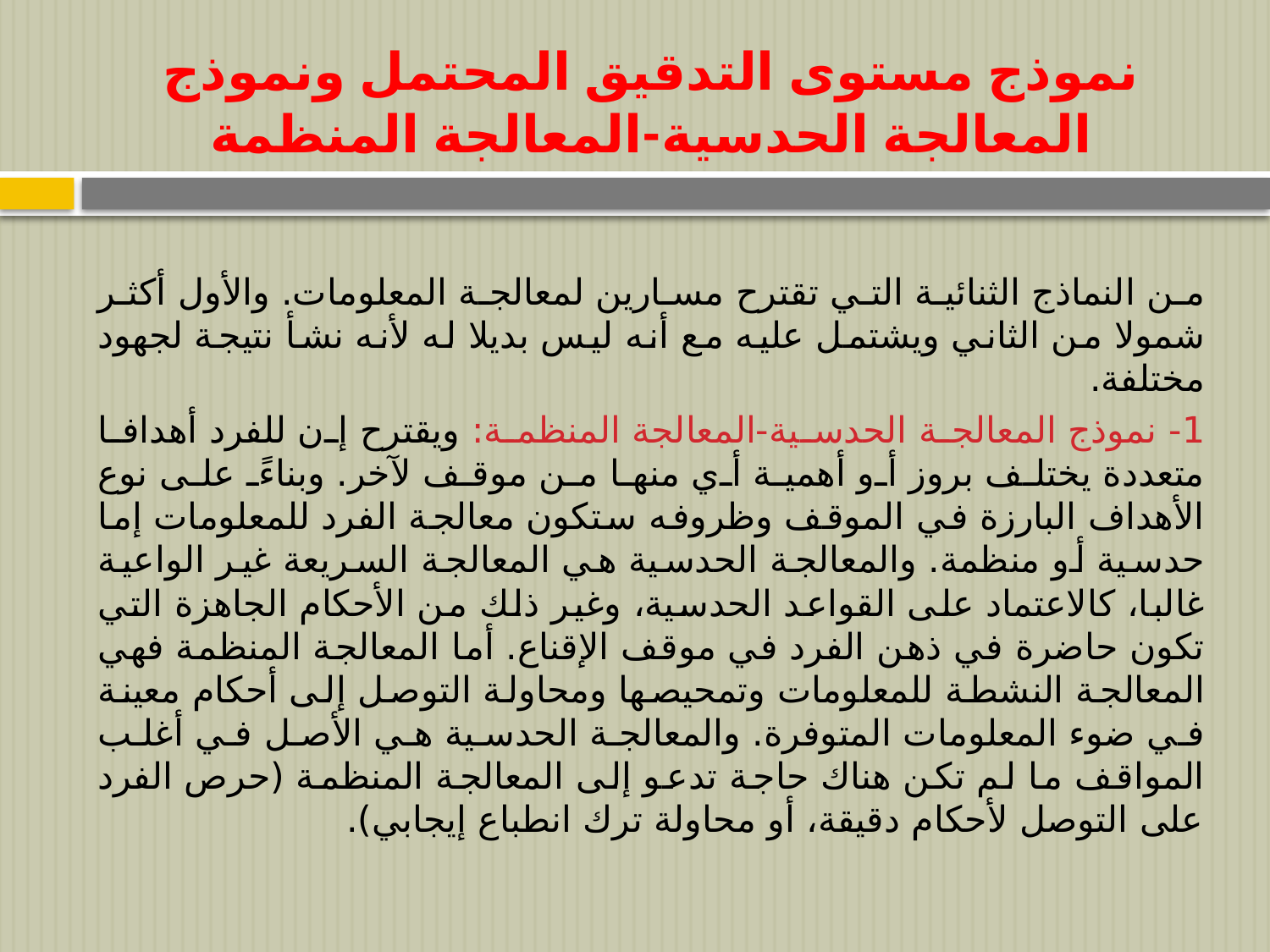

# نموذج مستوى التدقيق المحتمل ونموذج المعالجة الحدسية-المعالجة المنظمة

من النماذج الثنائية التي تقترح مسارين لمعالجة المعلومات. والأول أكثر شمولا من الثاني ويشتمل عليه مع أنه ليس بديلا له لأنه نشأ نتيجة لجهود مختلفة.
1- نموذج المعالجة الحدسية-المعالجة المنظمة: ويقترح إن للفرد أهدافا متعددة يختلف بروز أو أهمية أي منها من موقف لآخر. وبناءً على نوع الأهداف البارزة في الموقف وظروفه ستكون معالجة الفرد للمعلومات إما حدسية أو منظمة. والمعالجة الحدسية هي المعالجة السريعة غير الواعية غالبا، كالاعتماد على القواعد الحدسية، وغير ذلك من الأحكام الجاهزة التي تكون حاضرة في ذهن الفرد في موقف الإقناع. أما المعالجة المنظمة فهي المعالجة النشطة للمعلومات وتمحيصها ومحاولة التوصل إلى أحكام معينة في ضوء المعلومات المتوفرة. والمعالجة الحدسية هي الأصل في أغلب المواقف ما لم تكن هناك حاجة تدعو إلى المعالجة المنظمة (حرص الفرد على التوصل لأحكام دقيقة، أو محاولة ترك انطباع إيجابي).